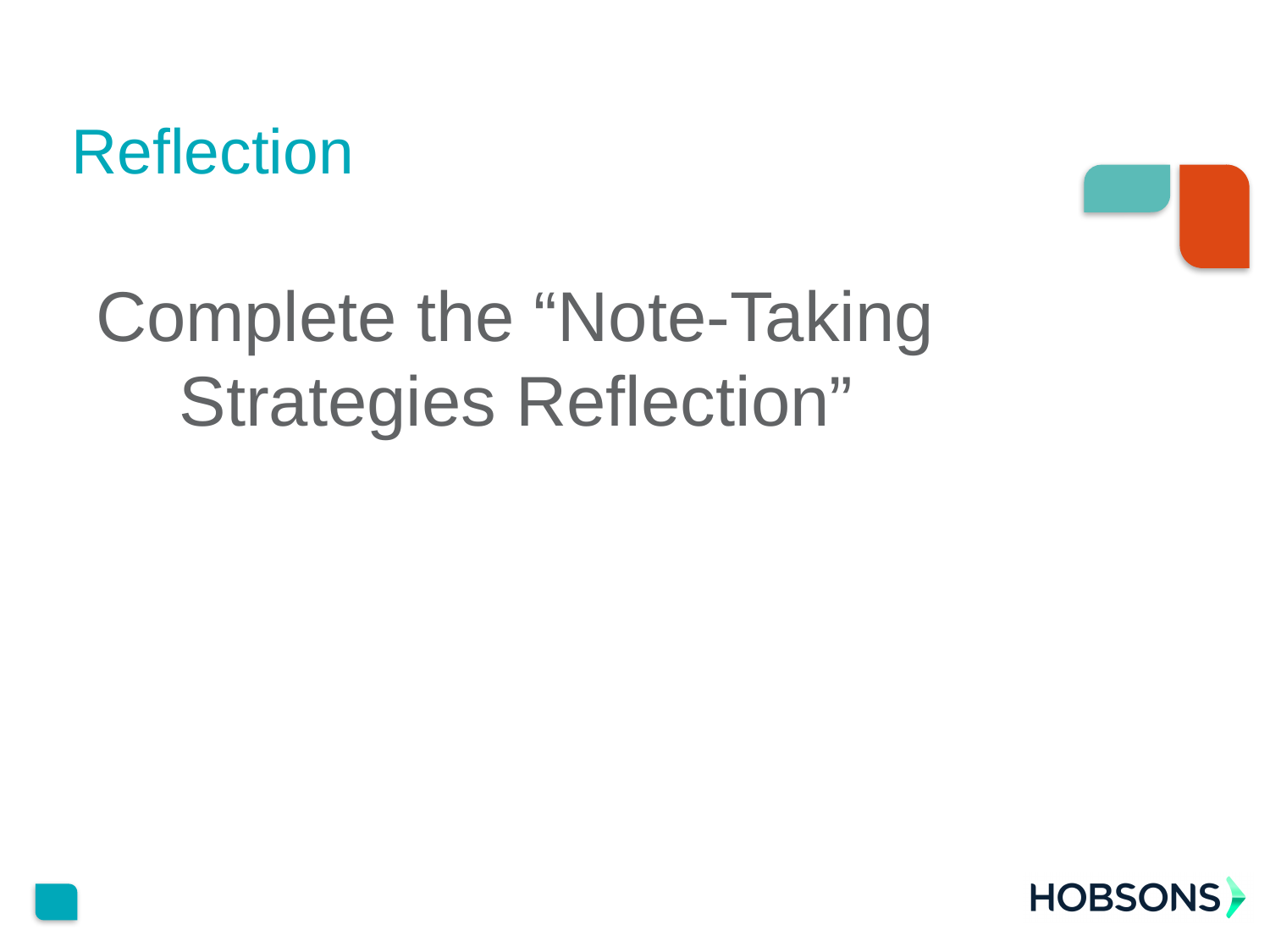

# Reflection
 Complete the “Note-Taking Strategies Reflection”